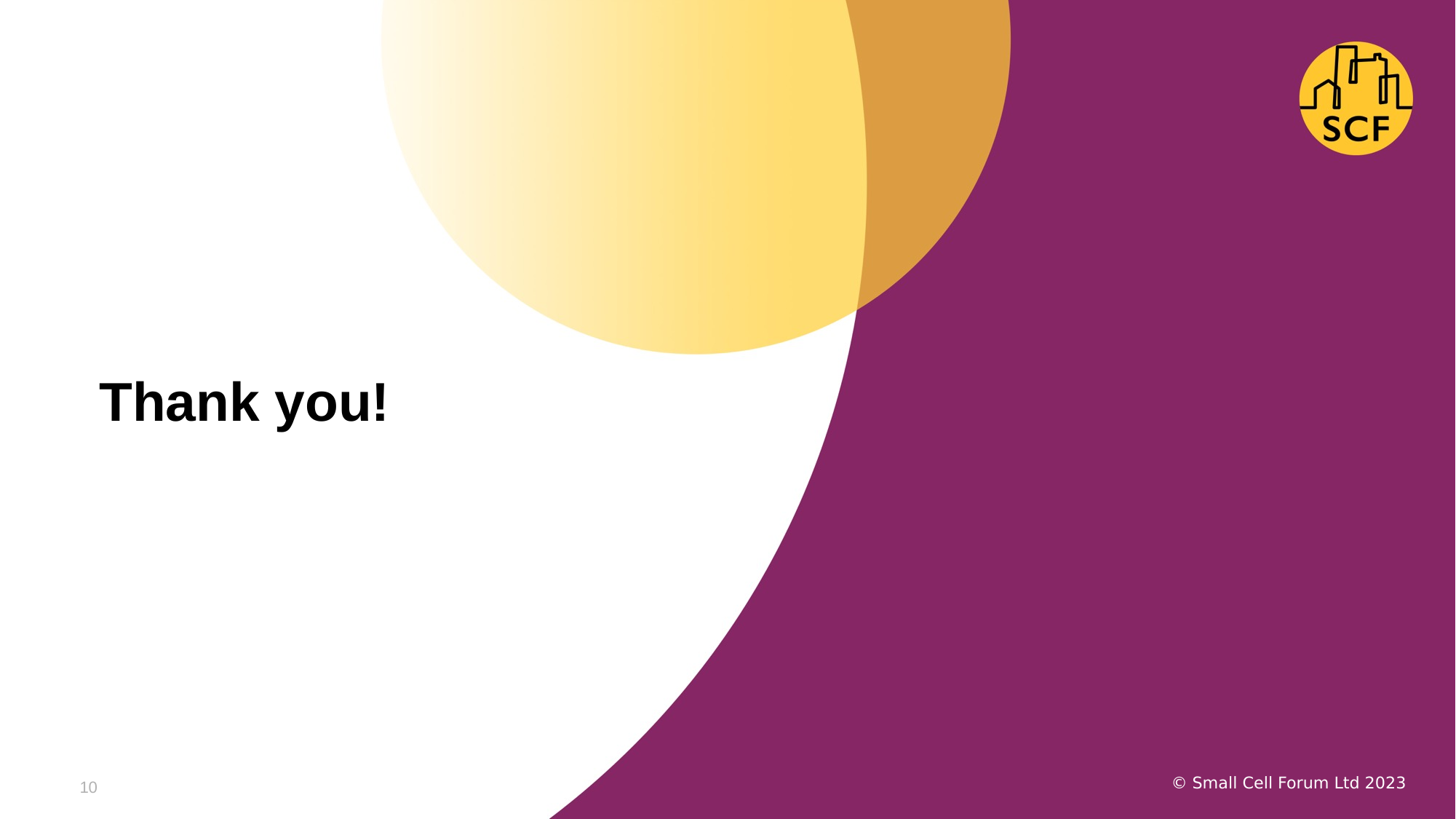

# Thank you!
10
© Small Cell Forum Ltd 2023